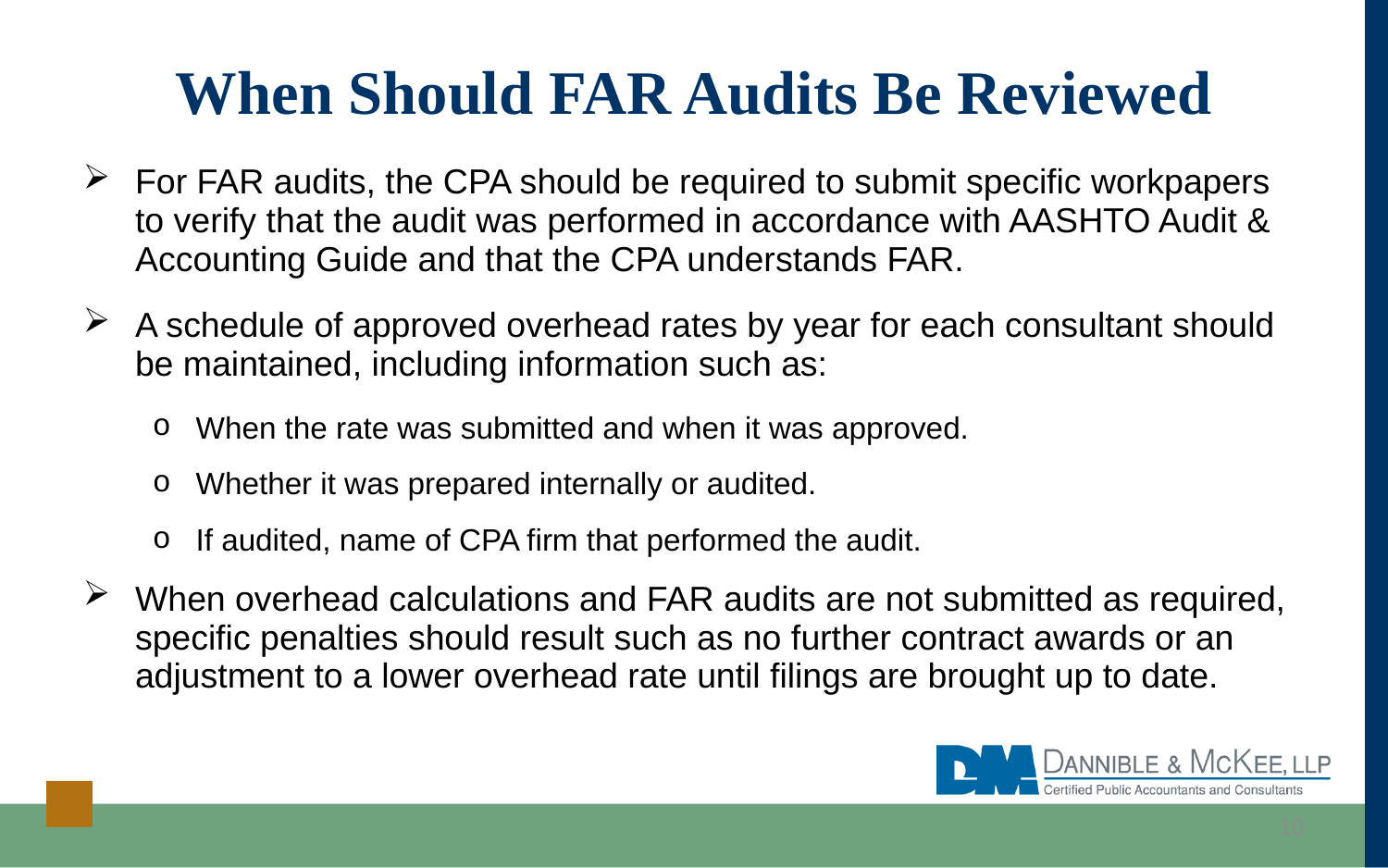

# When Should FAR Audits Be Reviewed
For FAR audits, the CPA should be required to submit specific workpapers to verify that the audit was performed in accordance with AASHTO Audit & Accounting Guide and that the CPA understands FAR.
A schedule of approved overhead rates by year for each consultant should be maintained, including information such as:
When the rate was submitted and when it was approved.
Whether it was prepared internally or audited.
If audited, name of CPA firm that performed the audit.
When overhead calculations and FAR audits are not submitted as required, specific penalties should result such as no further contract awards or an adjustment to a lower overhead rate until filings are brought up to date.

10